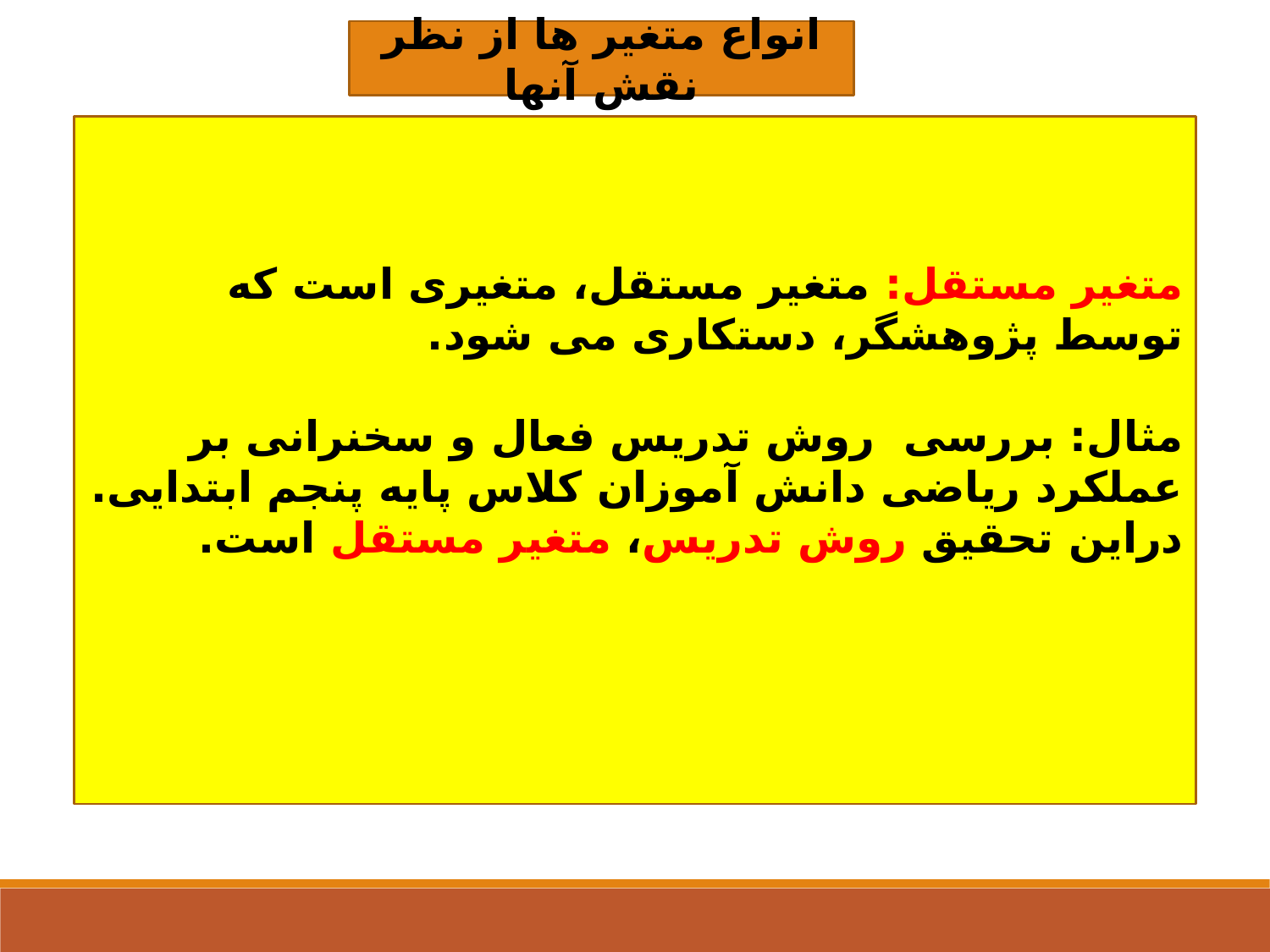

انواع متغیر ها از نظر نقش آنها

متغیر مستقل: متغیر مستقل، متغیری است که توسط پژوهشگر، دستکاری می شود.

مثال: بررسی  روش تدریس فعال و سخنرانی بر عملکرد ریاضی دانش آموزان کلاس پایه پنجم ابتدایی. دراین تحقیق روش تدریس، متغیر مستقل است.